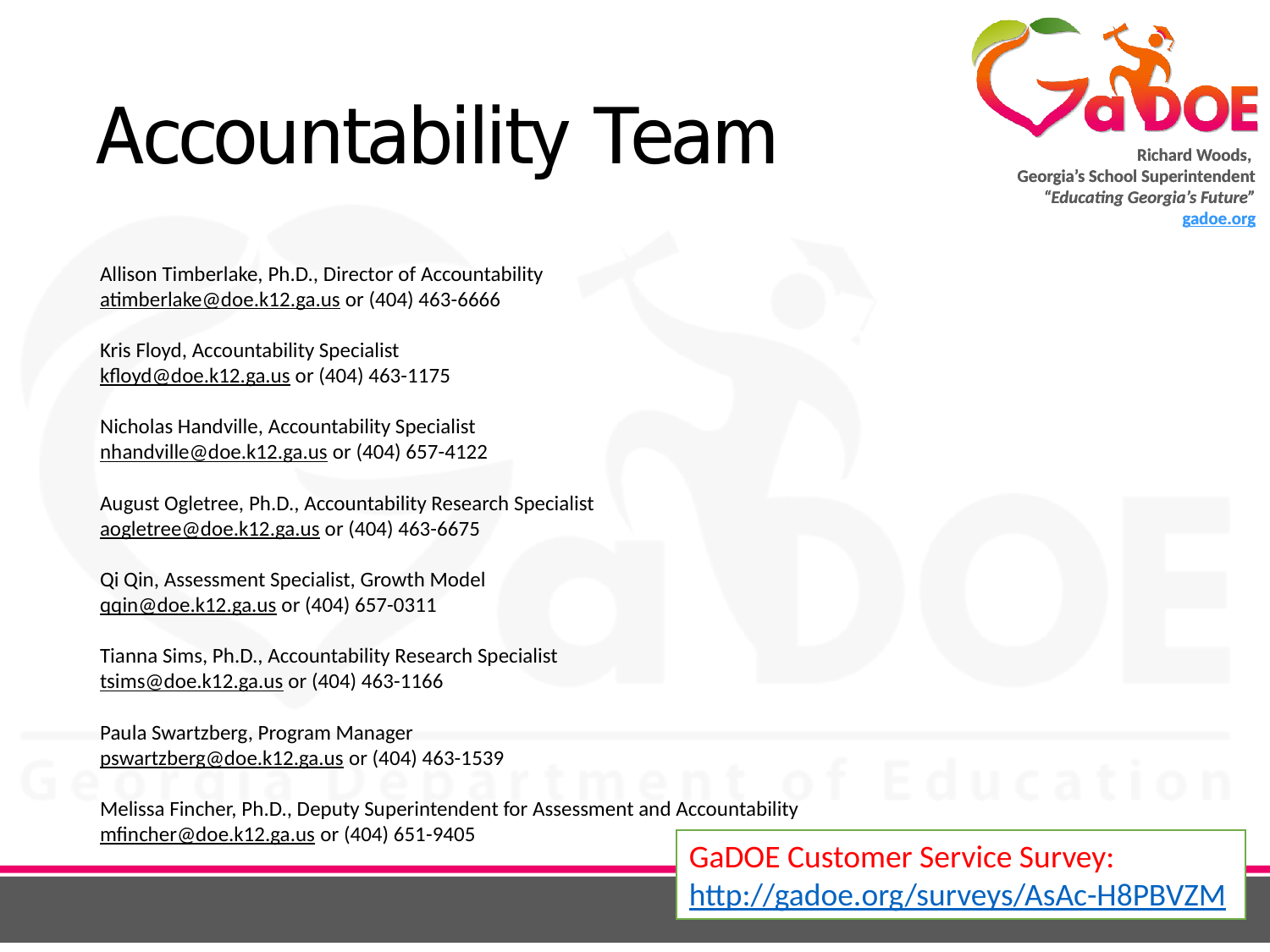

# Accountability Team
Allison Timberlake, Ph.D., Director of Accountability
atimberlake@doe.k12.ga.us or (404) 463-6666

Kris Floyd, Accountability Specialist
kfloyd@doe.k12.ga.us or (404) 463-1175

Nicholas Handville, Accountability Specialist
nhandville@doe.k12.ga.us or (404) 657-4122

August Ogletree, Ph.D., Accountability Research Specialist
aogletree@doe.k12.ga.us or (404) 463-6675

Qi Qin, Assessment Specialist, Growth Model
qqin@doe.k12.ga.us or (404) 657-0311

Tianna Sims, Ph.D., Accountability Research Specialist
tsims@doe.k12.ga.us or (404) 463-1166

Paula Swartzberg, Program Manager
pswartzberg@doe.k12.ga.us or (404) 463-1539

Melissa Fincher, Ph.D., Deputy Superintendent for Assessment and Accountability
mfincher@doe.k12.ga.us or (404) 651-9405
GaDOE Customer Service Survey: http://gadoe.org/surveys/AsAc-H8PBVZM
33